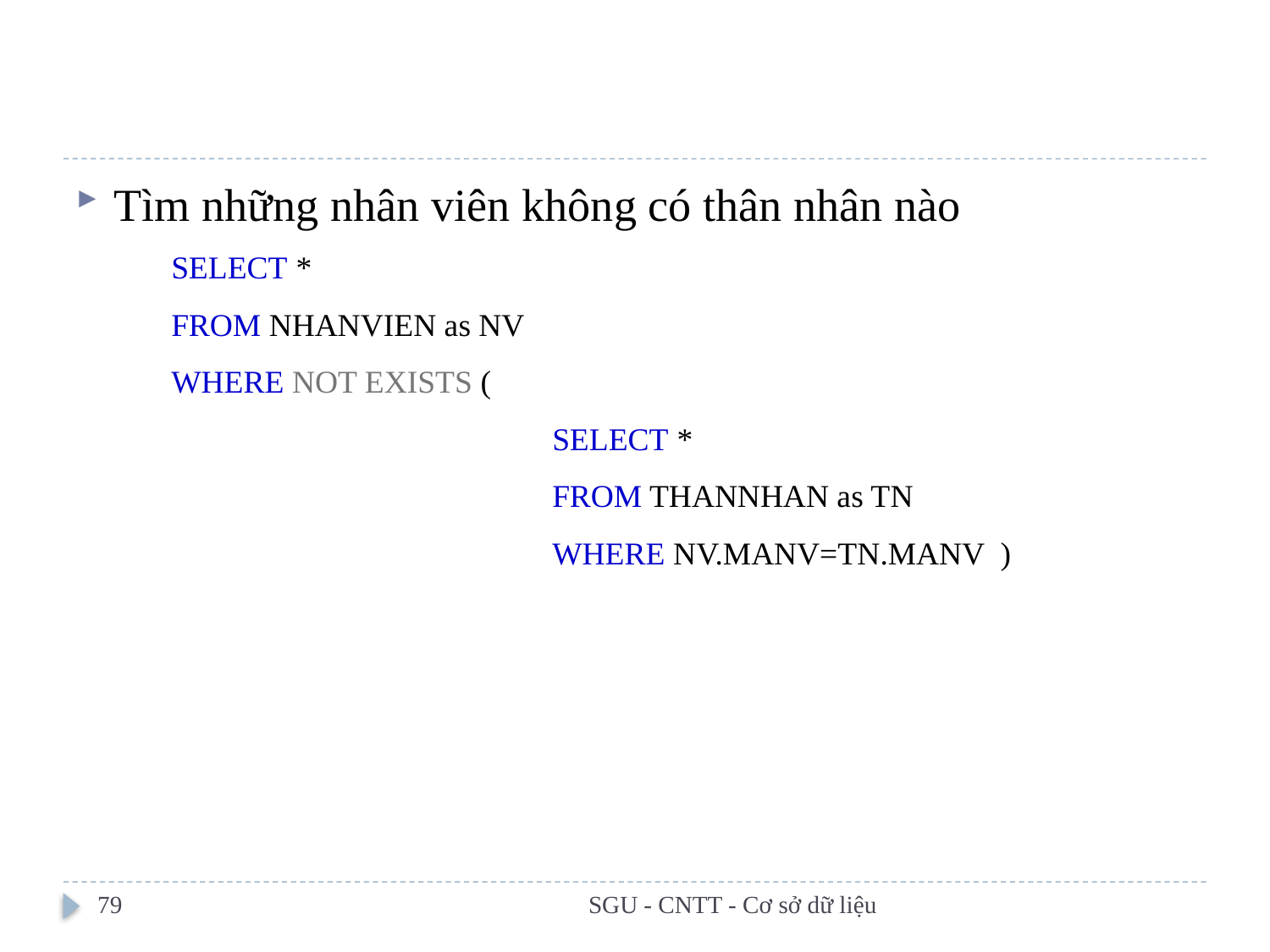

#
Tìm những nhân viên không có thân nhân nào

SELECT *
FROM NHANVIEN as NV
WHERE NOT EXISTS (
		         	SELECT *
			FROM THANNHAN as TN
			WHERE NV.MANV=TN.MANV  )
79
SGU - CNTT - Cơ sở dữ liệu